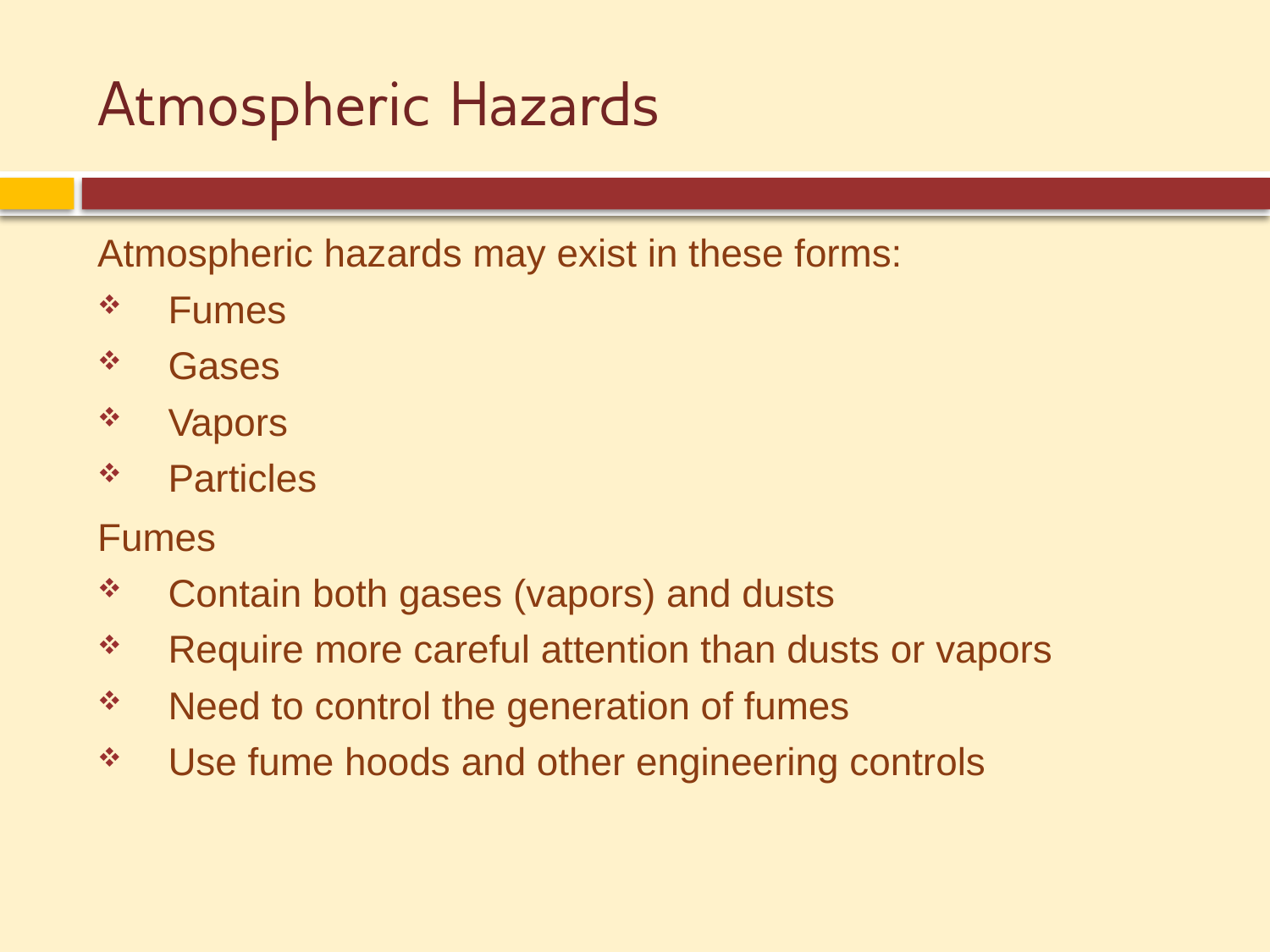

# Atmospheric Hazards
Atmospheric hazards may exist in these forms:
Fumes
Gases
Vapors
Particles
Fumes
Contain both gases (vapors) and dusts
Require more careful attention than dusts or vapors
Need to control the generation of fumes
Use fume hoods and other engineering controls